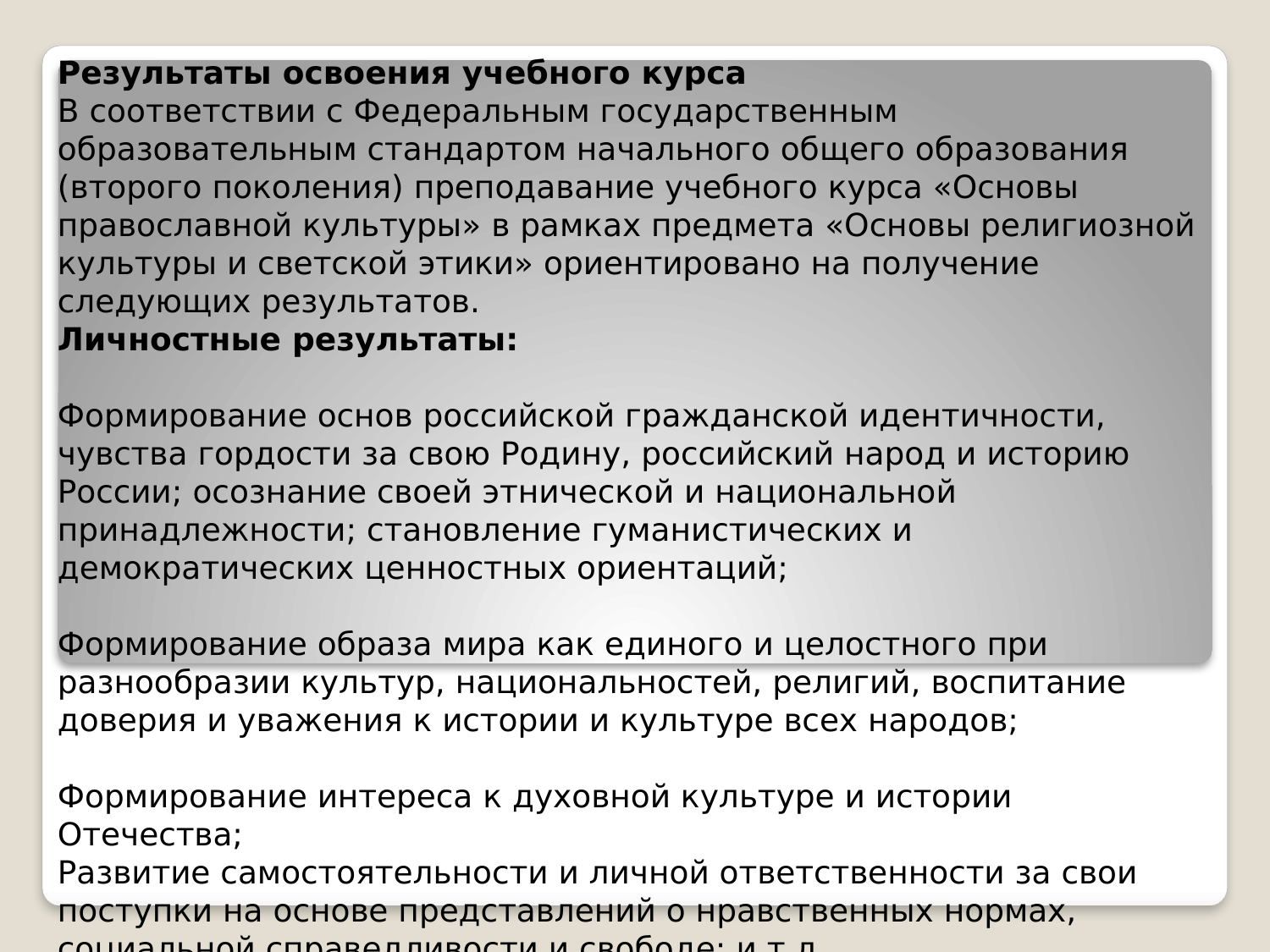

Результаты освоения учебного курса
В соответствии с Федеральным государственным образовательным стандартом начального общего образования (второго поколения) преподавание учебного курса «Основы православной культуры» в рамках предмета «Основы религиозной культуры и светской этики» ориентировано на получение следующих результатов.
Личностные результаты:
Формирование основ российской гражданской идентичности, чувства гордости за свою Родину, российский народ и историю России; осознание своей этнической и национальной принадлежности; становление гуманистических и демократических ценностных ориентаций;
Формирование образа мира как единого и целостного при разнообразии культур, национальностей, религий, воспитание доверия и уважения к истории и культуре всех народов;
Формирование интереса к духовной культуре и истории Отечества;
Развитие самостоятельности и личной ответственности за свои поступки на основе представлений о нравственных нормах, социальной справедливости и свободе; и т.д.